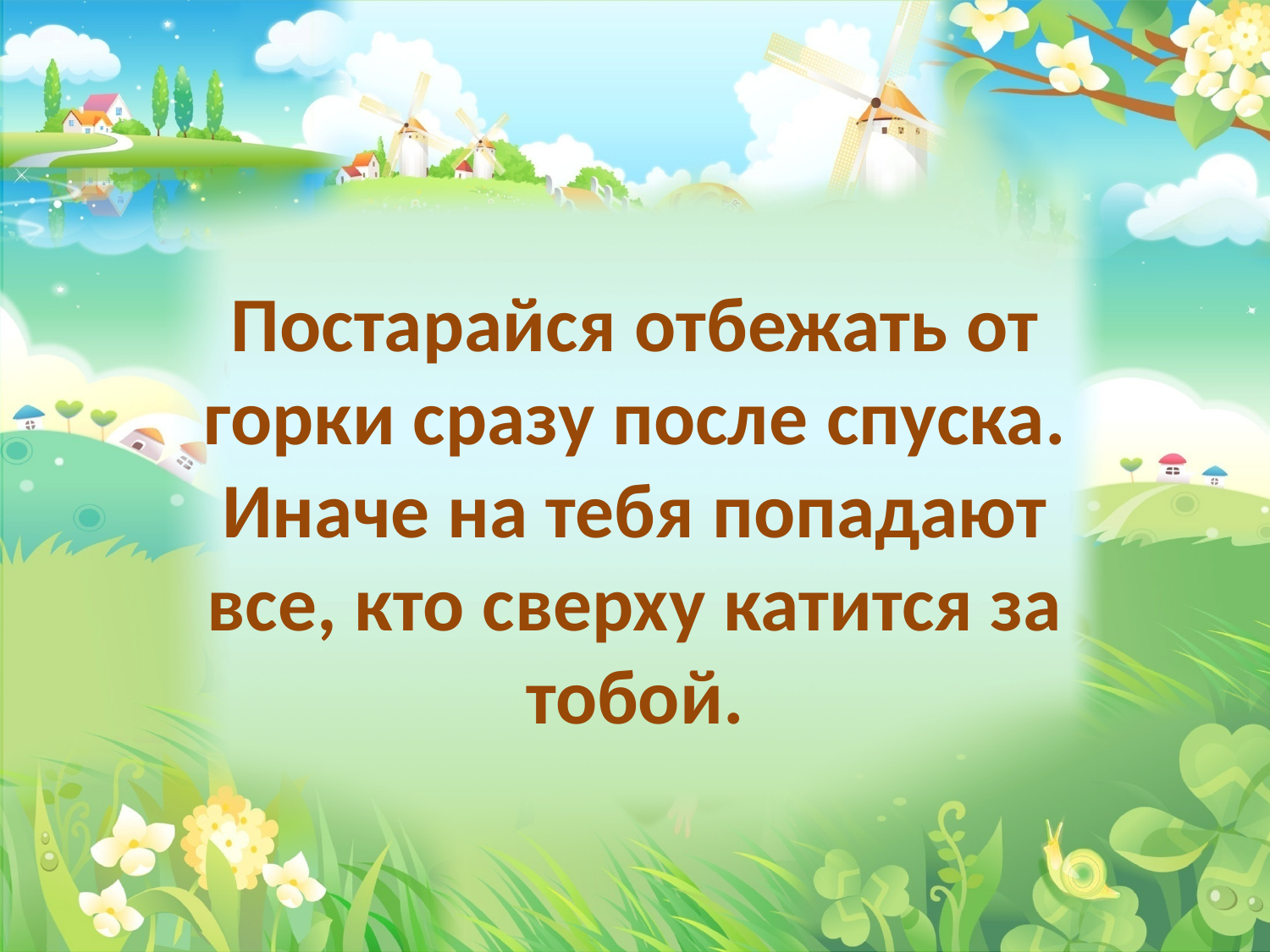

Постарайся отбежать от горки сразу после спуска. Иначе на тебя попадают все, кто сверху катится за тобой.